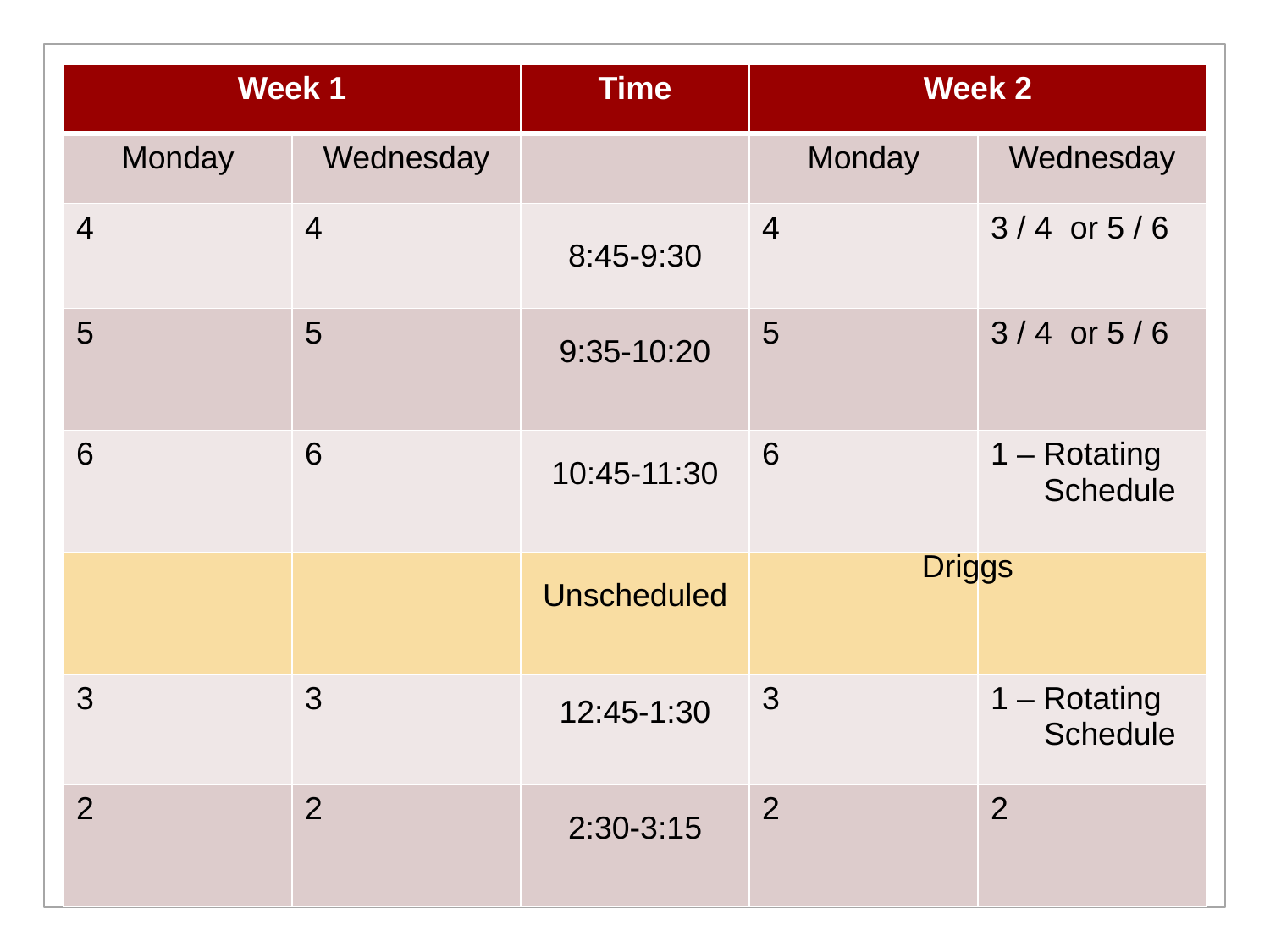

| Week 1 |  | Time | Week 2 |  |
| --- | --- | --- | --- | --- |
| Monday | Wednesday |  | Monday | Wednesday |
| 4 | 4 | 8:45-9:30 | 4 | 3 / 4 or 5 / 6 |
| 5 | 5 | 9:35-10:20 | 5 | 3 / 4 or 5 / 6 |
| 6 | 6 | 10:45-11:30 | 6 | 1 – Rotating Schedule |
|  |  | Unscheduled |  |  |
| 3 | 3 | 12:45-1:30 | 3 | 1 – Rotating Schedule |
| 2 | 2 | 2:30-3:15 | 2 | 2 |
Driggs